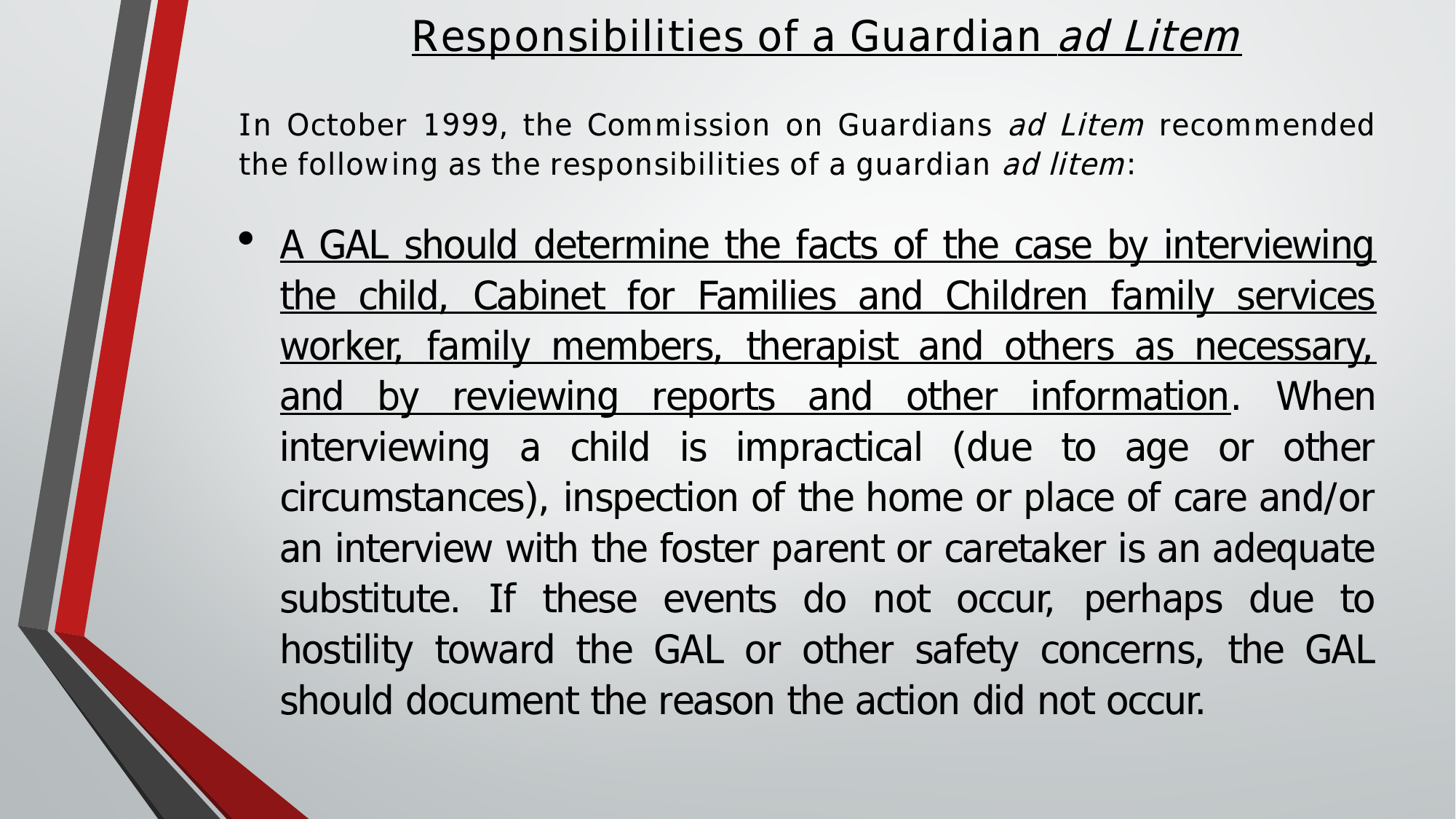

Responsibilities of a Guardian ad Litem

In October 1999, the Commission on Guardians ad Litem recommended the following as the responsibilities of a guardian ad litem:

A GAL should determine the facts of the case by interviewing the child, Cabinet for Families and Children family services worker, family members, therapist and others as necessary, and by reviewing reports and other information. When interviewing a child is impractical (due to age or other circumstances), inspection of the home or place of care and/or an interview with the foster parent or caretaker is an adequate substitute. If these events do not occur, perhaps due to hostility toward the GAL or other safety concerns, the GAL should document the reason the action did not occur.